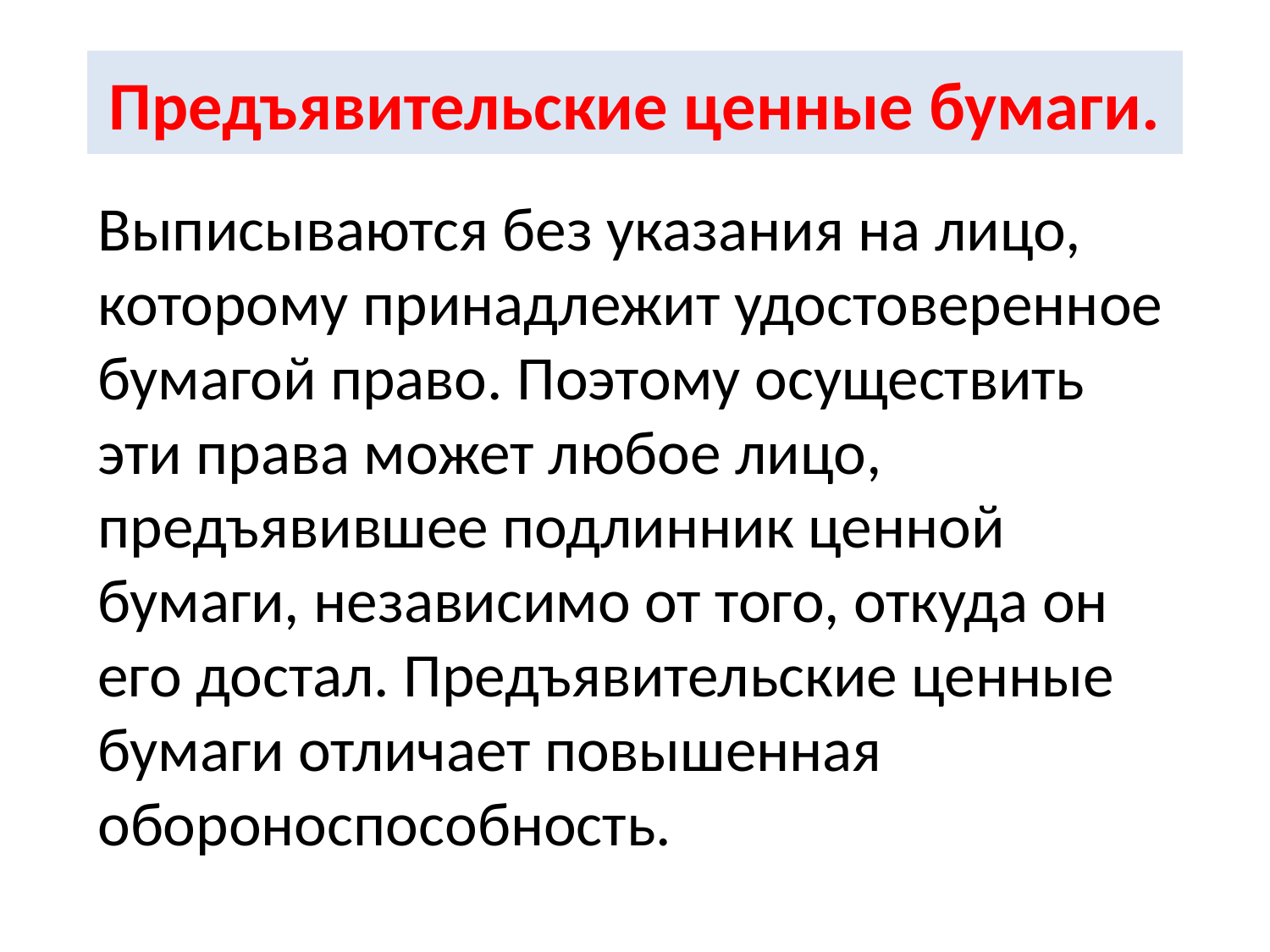

# Предъявительские ценные бумаги.
Выписываются без указания на лицо, которому принадлежит удостоверенное бумагой право. Поэтому осуществить эти права может любое лицо, предъявившее подлинник ценной бумаги, независимо от того, откуда он его достал. Предъявительские ценные бумаги отличает повышенная обороноспособность.